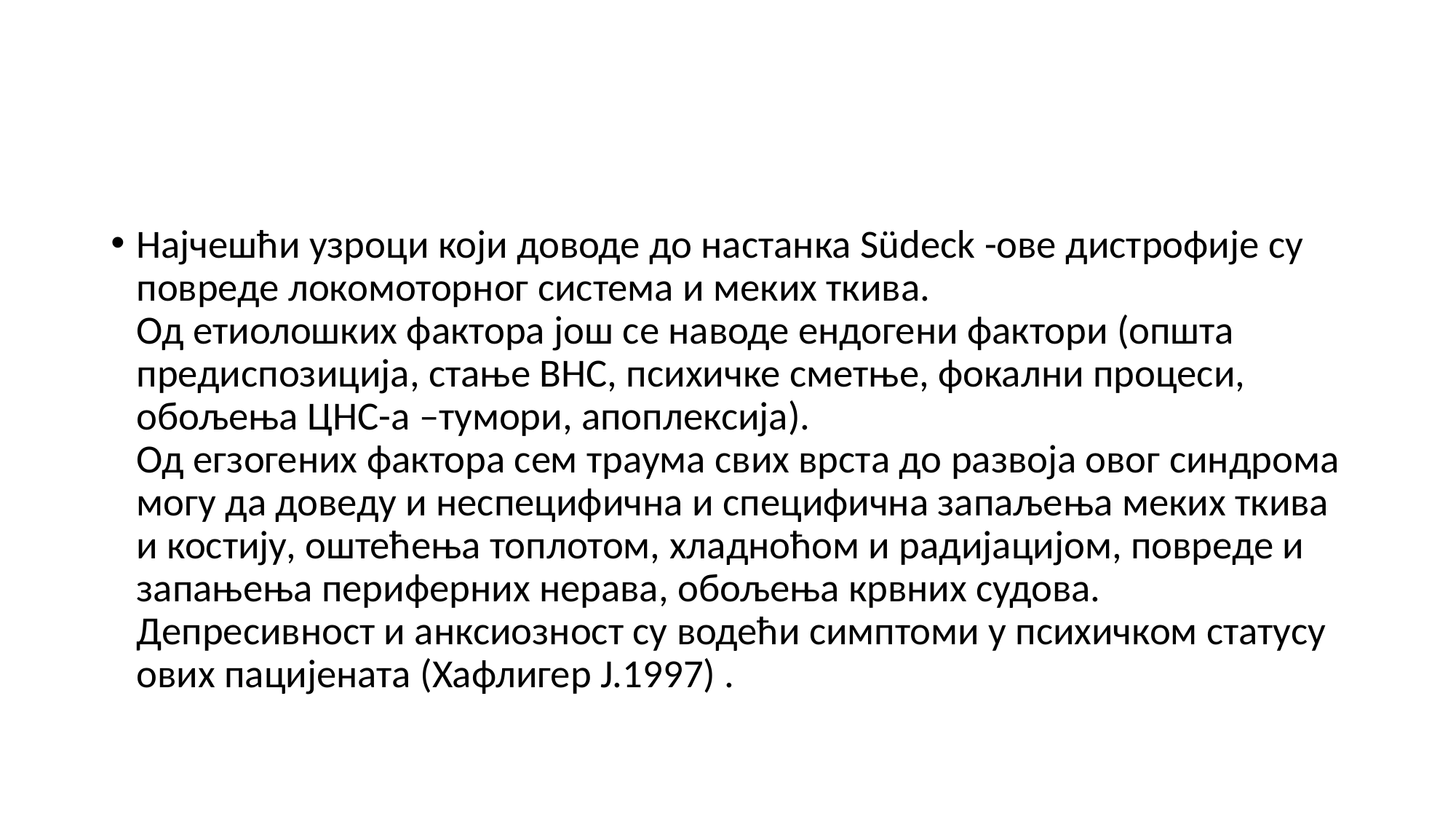

Најчешћи узроци који доводе до настанка Südeck -ове дистрофије су повреде локомоторног система и меких ткива.
Од етиолошких фактора још се наводе ендогени фактори (општа предиспозиција, стање ВНС, психичке сметње, фокални процеси, обољења ЦНС-а –тумори, апоплексија).
Од егзогених фактора сем траума свих врста до развоја овог синдрома могу да доведу и неспецифична и специфична запаљења меких ткива и костију, оштећења топлотом, хладноћом и радијацијом, повреде и запањења периферних нерава, обољења крвних судова.
Депресивност и анксиозност су водећи симптоми у психичком статусу ових пацијената (Хафлигер Ј.1997) .